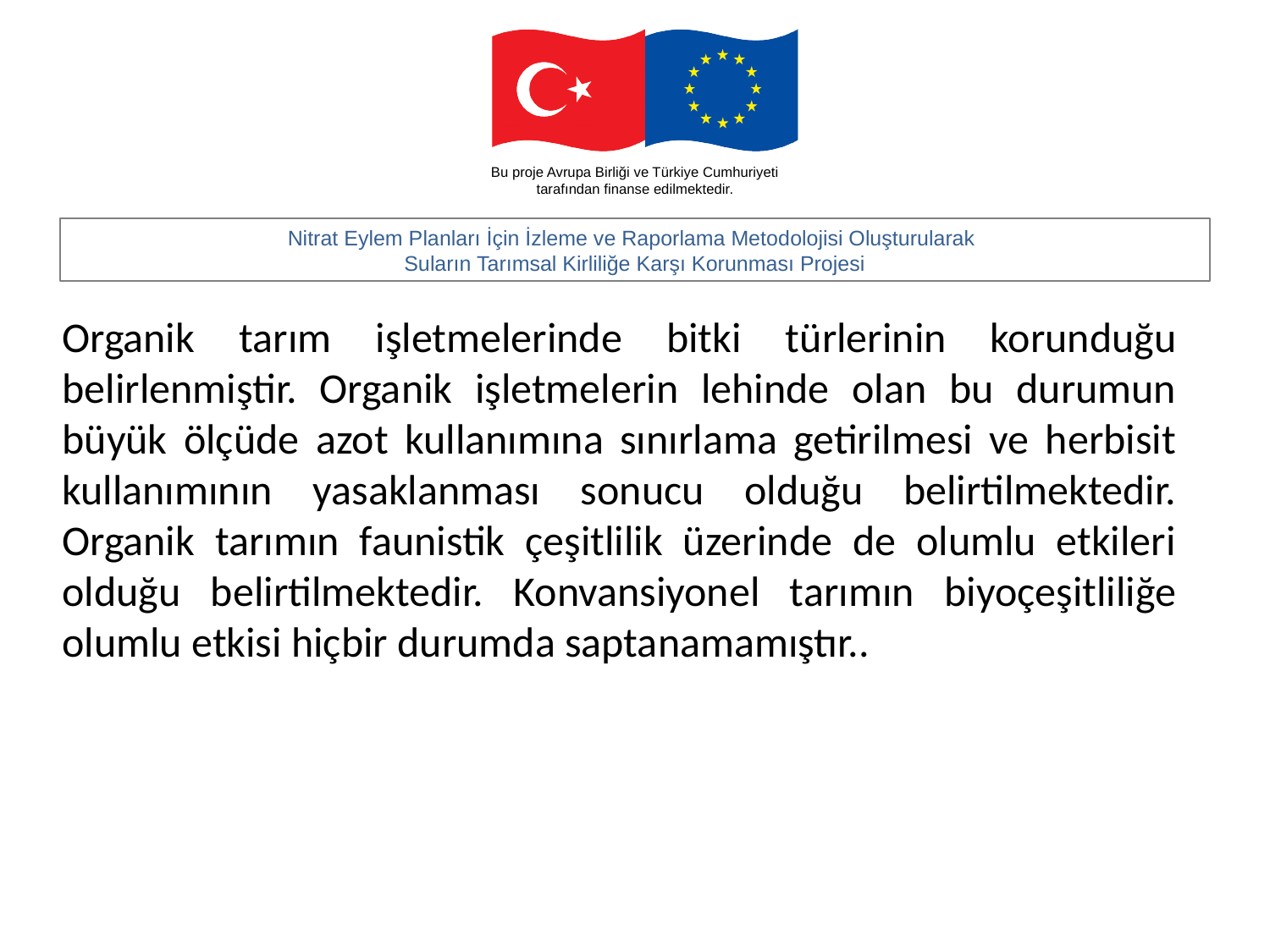

Organik tarım işletmelerinde bitki türlerinin korunduğu belirlenmiştir. Organik işletmelerin lehinde olan bu durumun büyük ölçüde azot kullanımına sınırlama getirilmesi ve herbisit kullanımının yasaklanması sonucu olduğu belirtilmektedir. Organik tarımın faunistik çeşitlilik üzerinde de olumlu etkileri olduğu belirtilmektedir. Konvansiyonel tarımın biyoçeşitliliğe olumlu etkisi hiçbir durumda saptanamamıştır..